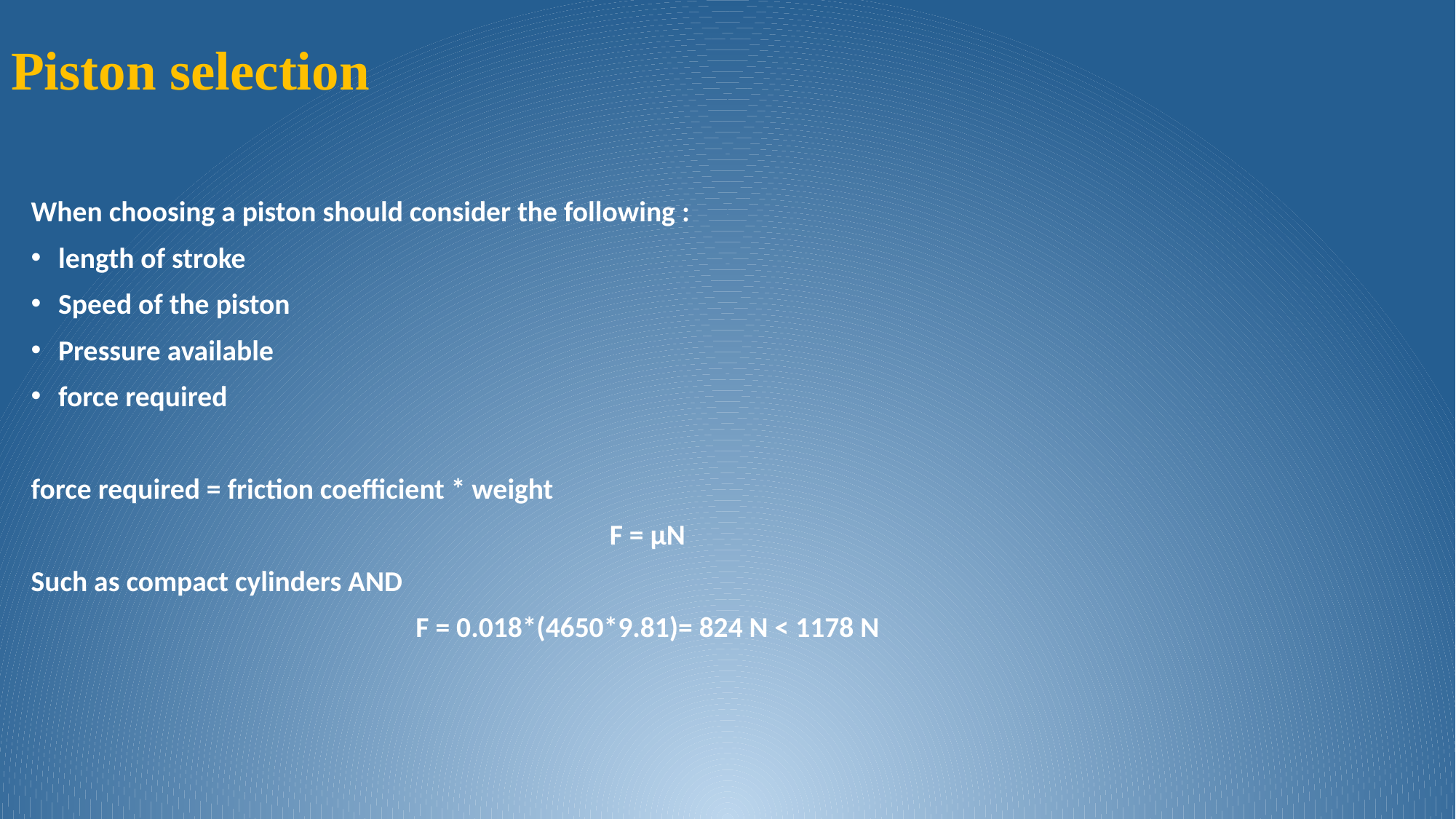

# Piston selection
When choosing a piston should consider the following :
length of stroke
Speed of the piston
Pressure available
force required

force required = friction coefficient * weight
F = µN
Such as compact cylinders AND
F = 0.018*(4650*9.81)= 824 N < 1178 N